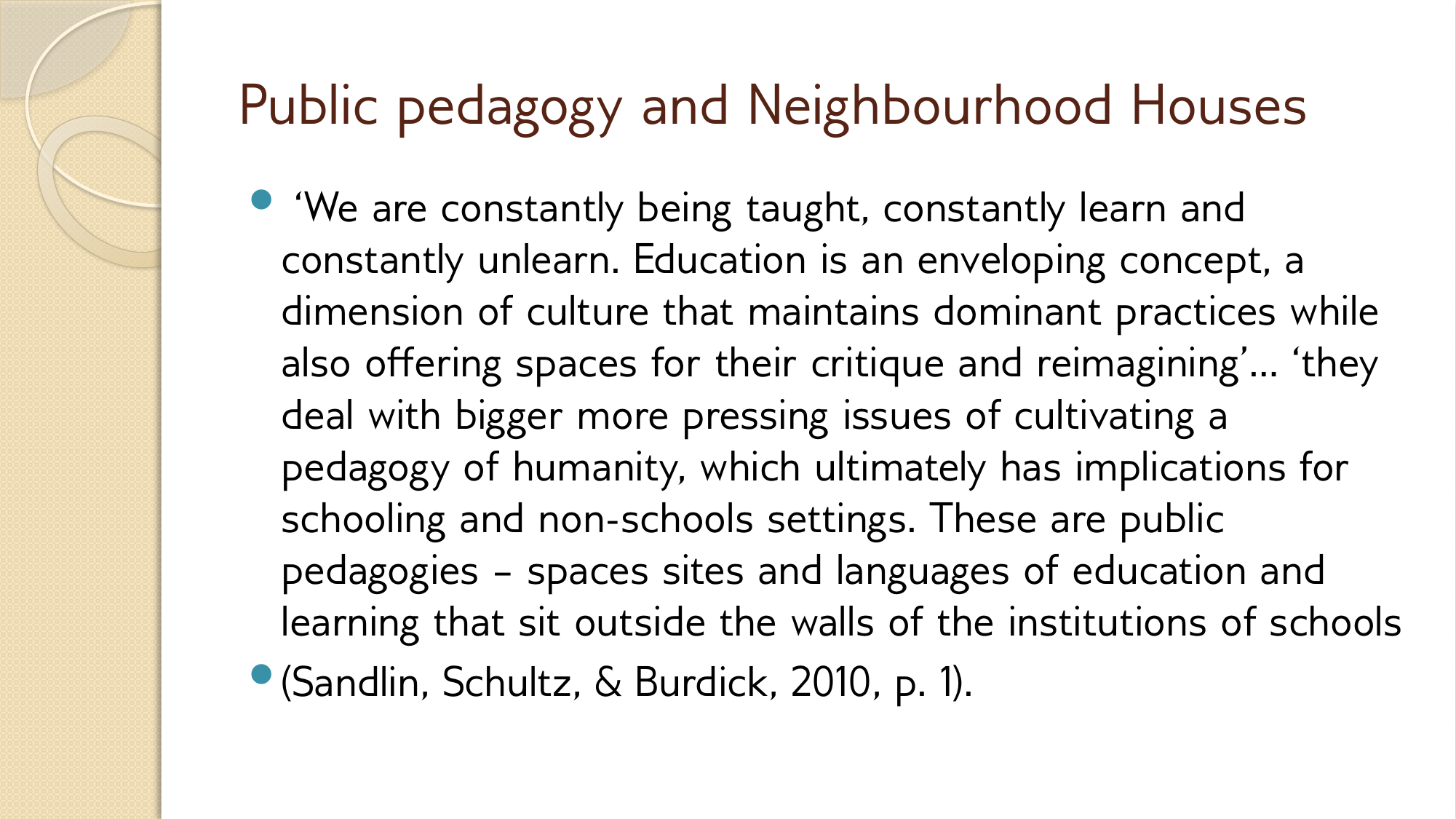

# Public pedagogy and Neighbourhood Houses
 ‘We are constantly being taught, constantly learn and constantly unlearn. Education is an enveloping concept, a dimension of culture that maintains dominant practices while also offering spaces for their critique and reimagining’… ‘they deal with bigger more pressing issues of cultivating a pedagogy of humanity, which ultimately has implications for schooling and non-schools settings. These are public pedagogies – spaces sites and languages of education and learning that sit outside the walls of the institutions of schools
(Sandlin, Schultz, & Burdick, 2010, p. 1).